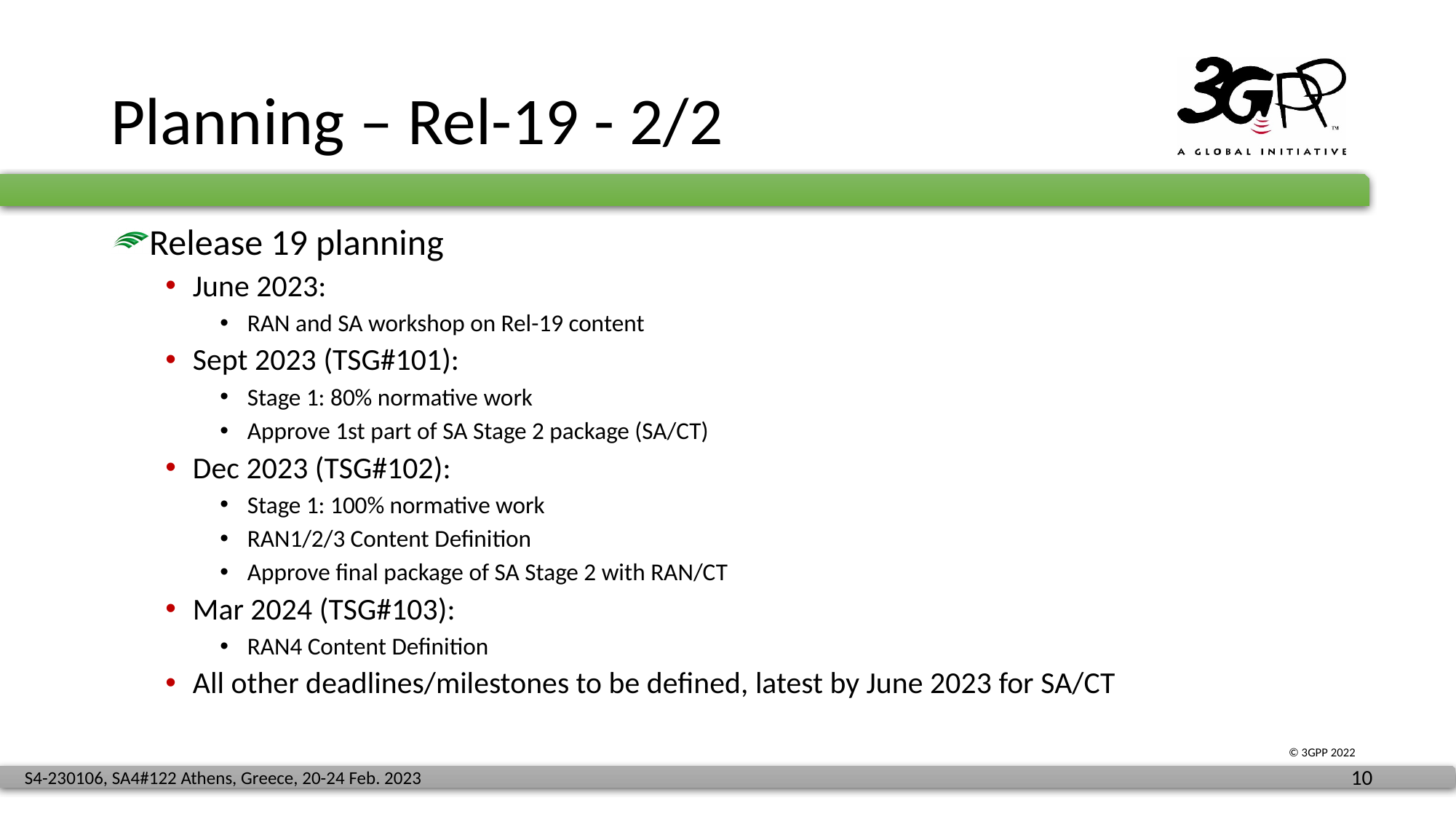

# Planning – Rel-19 - 2/2
Release 19 planning
June 2023:
RAN and SA workshop on Rel-19 content
Sept 2023 (TSG#101):
Stage 1: 80% normative work
Approve 1st part of SA Stage 2 package (SA/CT)
Dec 2023 (TSG#102):
Stage 1: 100% normative work
RAN1/2/3 Content Definition
Approve final package of SA Stage 2 with RAN/CT
Mar 2024 (TSG#103):
RAN4 Content Definition
All other deadlines/milestones to be defined, latest by June 2023 for SA/CT